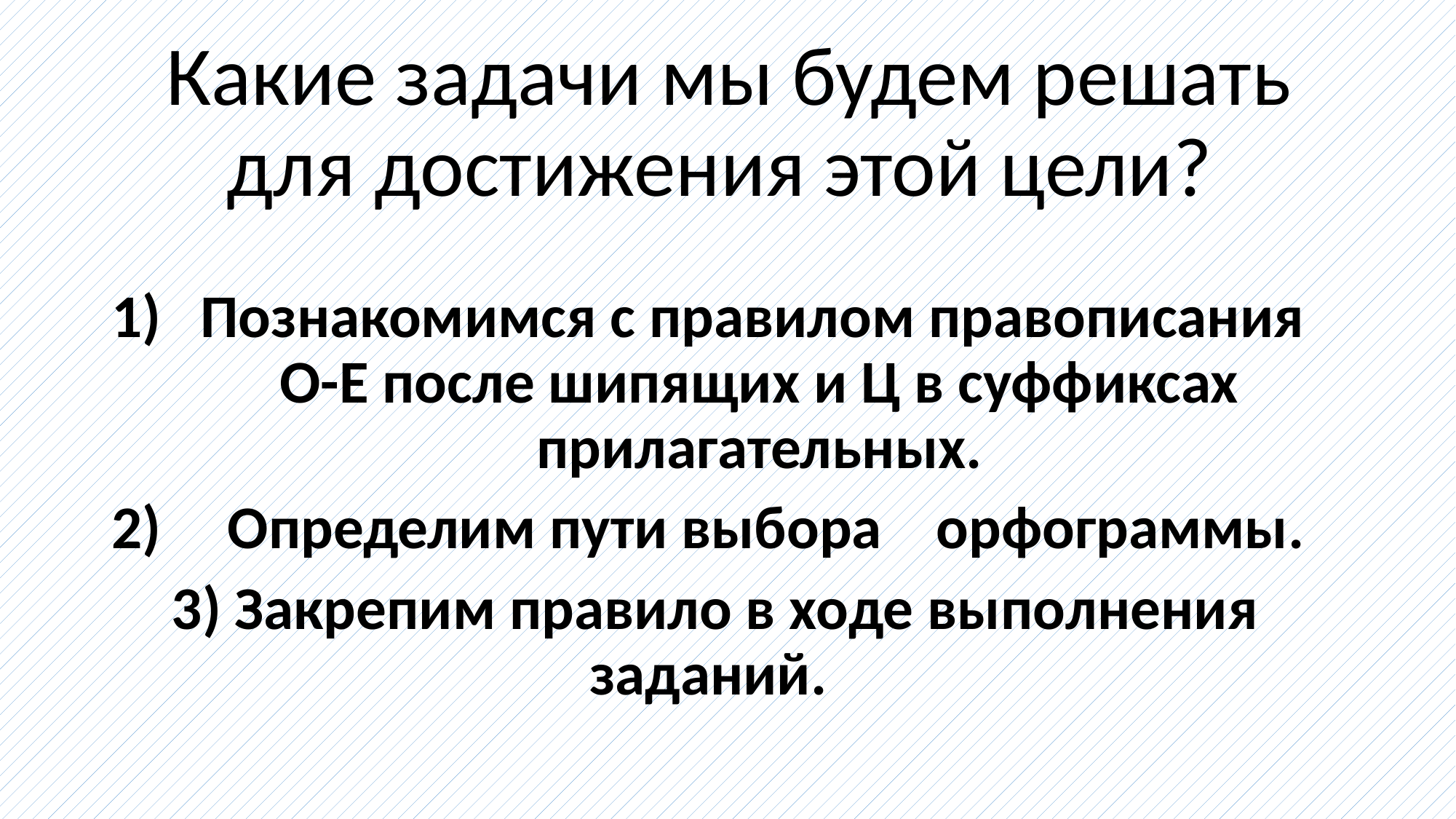

# Какие задачи мы будем решать для достижения этой цели?

Познакомимся с правилом правописания  О-Е после шипящих и Ц в суффиксах прилагательных.
  Определим пути выбора    орфограммы.
3) Закрепим правило в ходе выполнения заданий.